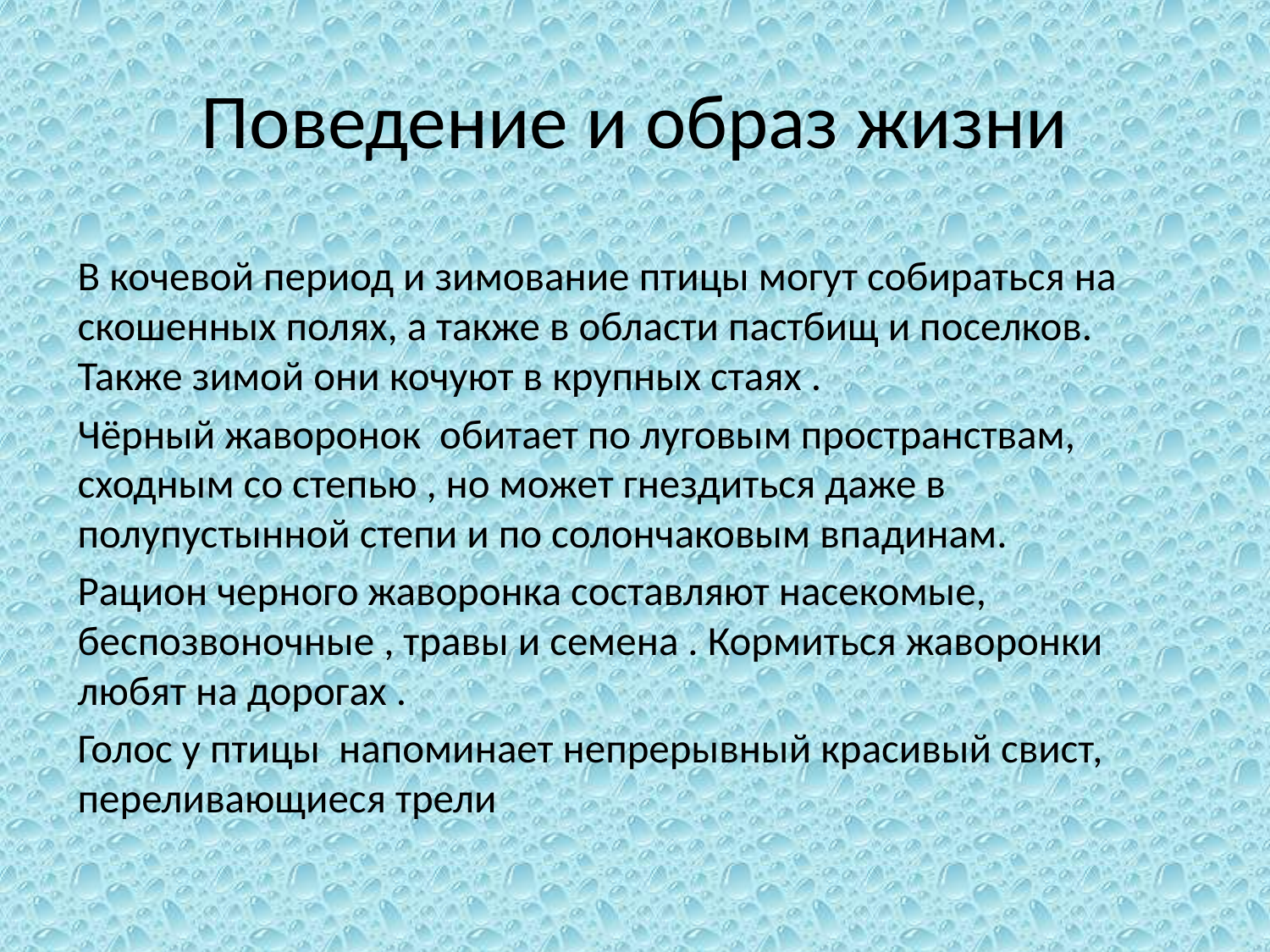

# Поведение и образ жизни

В кочевой период и зимование птицы могут собираться на скошенных полях, а также в области пастбищ и поселков. Также зимой они кочуют в крупных стаях .
Чёрный жаворонок  обитает по луговым пространствам, сходным со степью , но может гнездиться даже в полупустынной степи и по солончаковым впадинам.
Рацион черного жаворонка составляют насекомые, беспозвоночные , травы и семена . Кормиться жаворонки любят на дорогах .
Голос у птицы  напоминает непрерывный красивый свист, переливающиеся трели